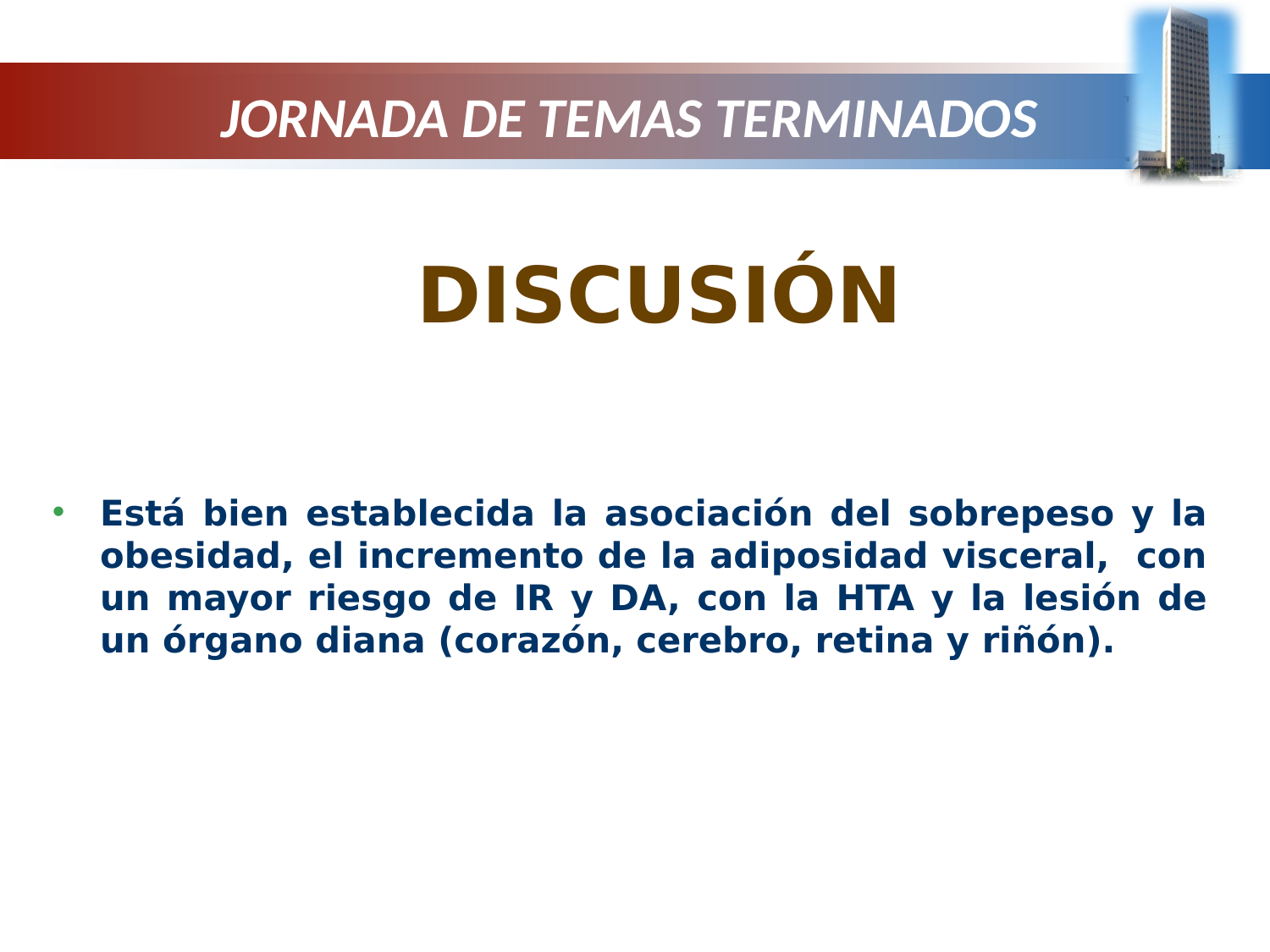

# JORNADA DE TEMAS TERMINADOS
DISCUSIÓN
Está bien establecida la asociación del sobrepeso y la obesidad, el incremento de la adiposidad visceral,  con un mayor riesgo de IR y DA, con la HTA y la lesión de un órgano diana (corazón, cerebro, retina y riñón).